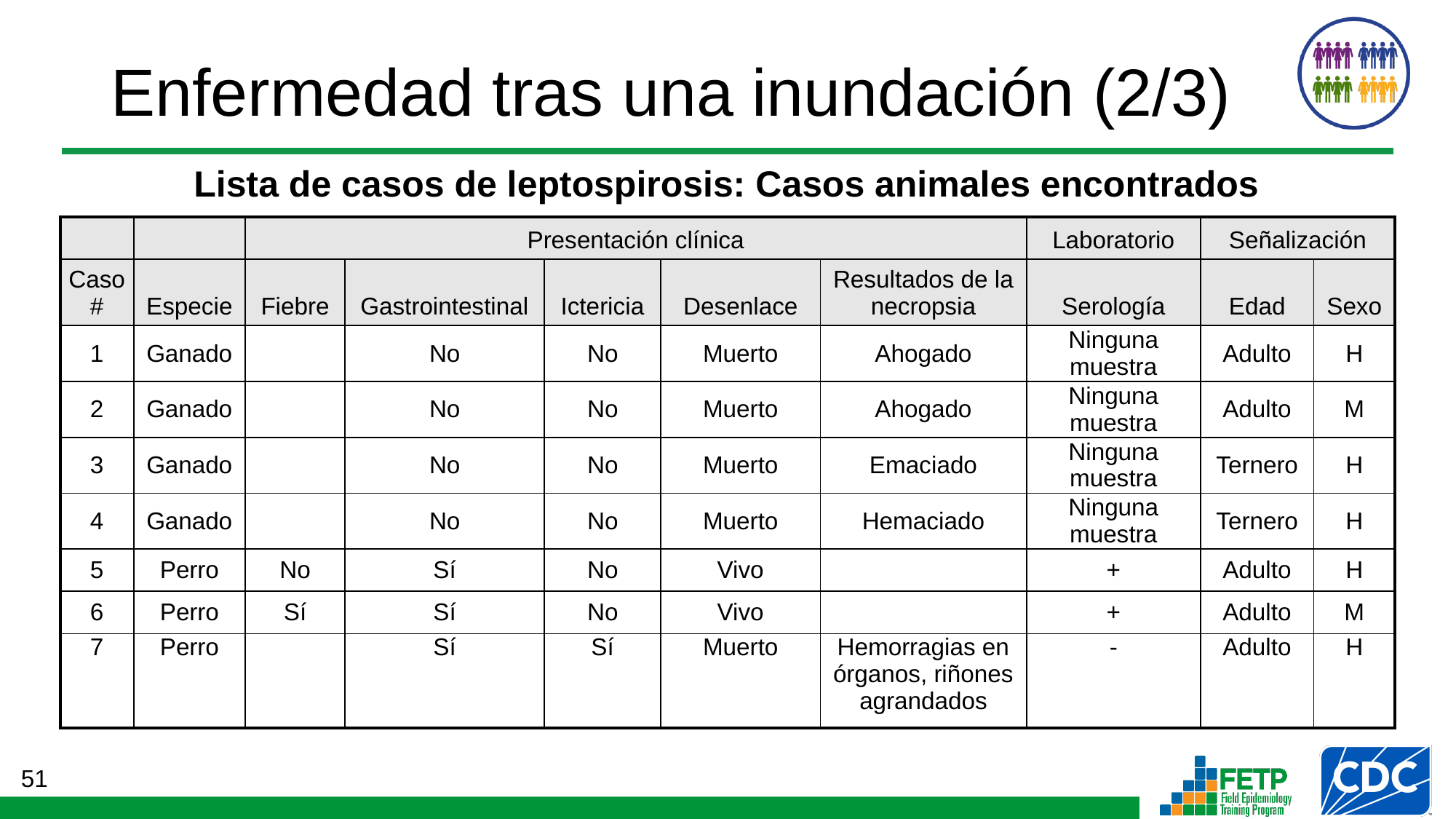

# Enfermedad tras una inundación (2/3)
Lista de casos de leptospirosis: Casos animales encontrados
|  |  | Presentación clínica |  |  |  |  | Laboratorio | Señalización |  |
| --- | --- | --- | --- | --- | --- | --- | --- | --- | --- |
| Caso # | Especie | Fiebre | Gastrointestinal | Ictericia | Desenlace | Resultados de la necropsia | Serología | Edad | Sexo |
| 1 | Ganado |  | No | No | Muerto | Ahogado | Ninguna muestra | Adulto | H |
| 2 | Ganado |  | No | No | Muerto | Ahogado | Ninguna muestra | Adulto | M |
| 3 | Ganado |  | No | No | Muerto | Emaciado | Ninguna muestra | Ternero | H |
| 4 | Ganado |  | No | No | Muerto | Hemaciado | Ninguna muestra | Ternero | H |
| 5 | Perro | No | Sí | No | Vivo |  | + | Adulto | H |
| 6 | Perro | Sí | Sí | No | Vivo |  | + | Adulto | M |
| 7 | Perro |  | Sí | Sí | Muerto | Hemorragias en órganos, riñones agrandados | - | Adulto | H |